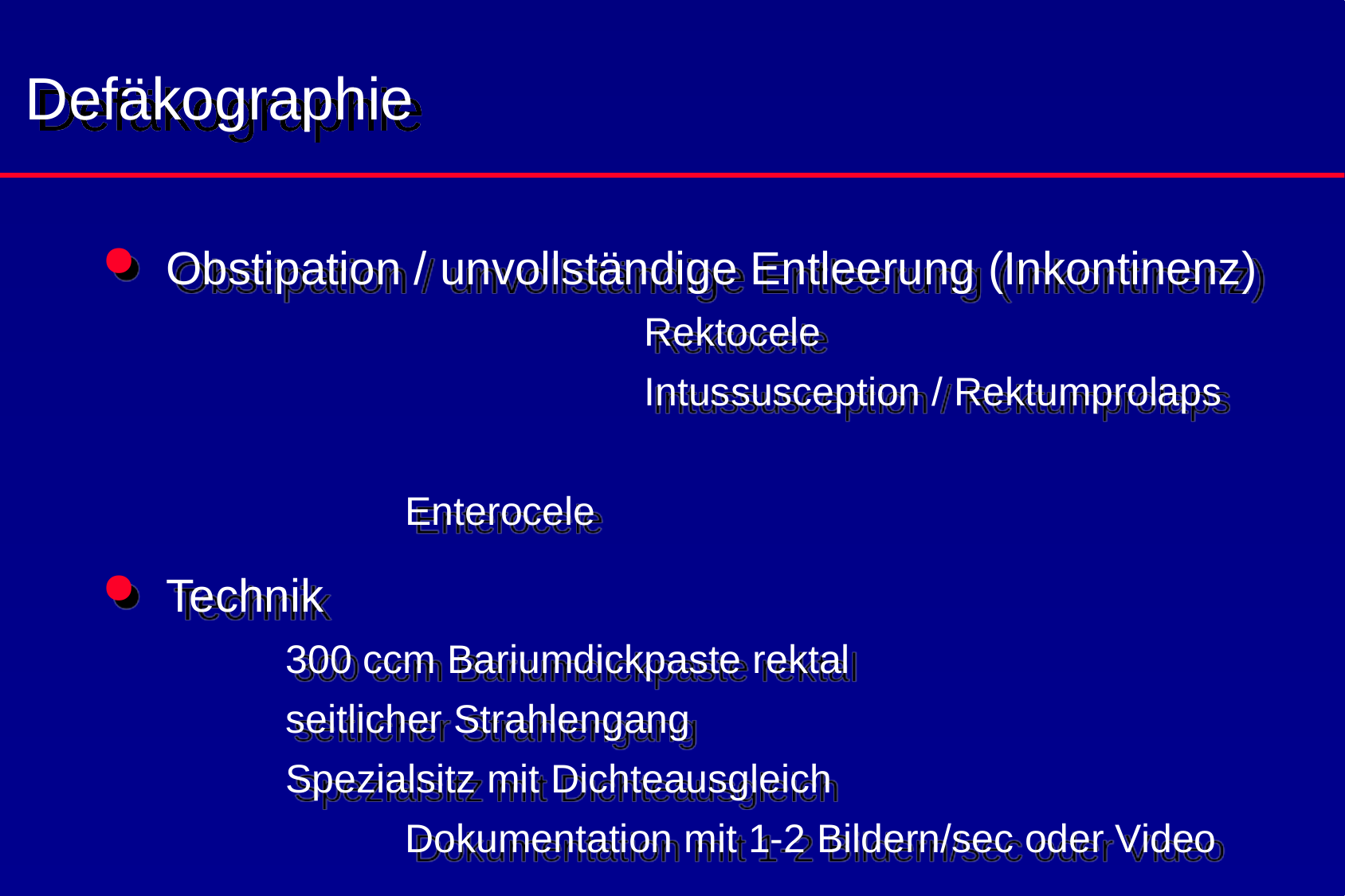

# Defäkographie

Obstipation / unvollständige Entleerung (Inkontinenz) 	                   		Rektocele                                	                                       	 	Intussusception / Rektumprolaps                                     	                                                                            		Enterocele
Technik                                                                                 	                         	300 ccm Bariumdickpaste rektal                                                  	seitlicher Strahlengang                    	                       	Spezialsitz mit Dichteausgleich           	                              	      	Dokumentation mit 1-2 Bildern/sec oder Video